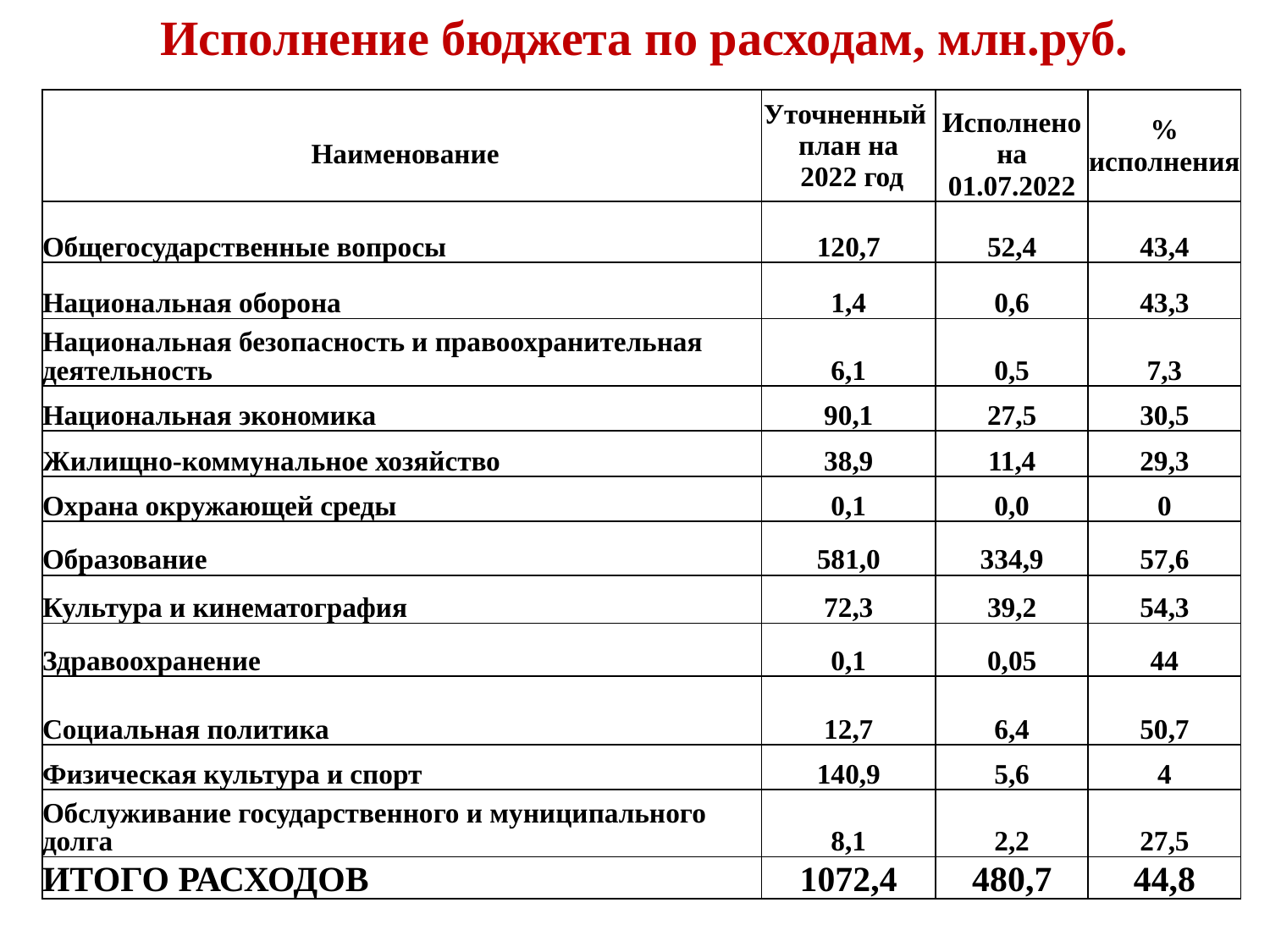

Исполнение бюджета по расходам, млн.руб.
| Наименование | Уточненный план на 2022 год | Исполнено на 01.07.2022 | % исполнения |
| --- | --- | --- | --- |
| Общегосударственные вопросы | 120,7 | 52,4 | 43,4 |
| Национальная оборона | 1,4 | 0,6 | 43,3 |
| Национальная безопасность и правоохранительная деятельность | 6,1 | 0,5 | 7,3 |
| Национальная экономика | 90,1 | 27,5 | 30,5 |
| Жилищно-коммунальное хозяйство | 38,9 | 11,4 | 29,3 |
| Охрана окружающей среды | 0,1 | 0,0 | 0 |
| Образование | 581,0 | 334,9 | 57,6 |
| Культура и кинематография | 72,3 | 39,2 | 54,3 |
| Здравоохранение | 0,1 | 0,05 | 44 |
| Социальная политика | 12,7 | 6,4 | 50,7 |
| Физическая культура и спорт | 140,9 | 5,6 | 4 |
| Обслуживание государственного и муниципального долга | 8,1 | 2,2 | 27,5 |
| ИТОГО РАСХОДОВ | 1072,4 | 480,7 | 44,8 |